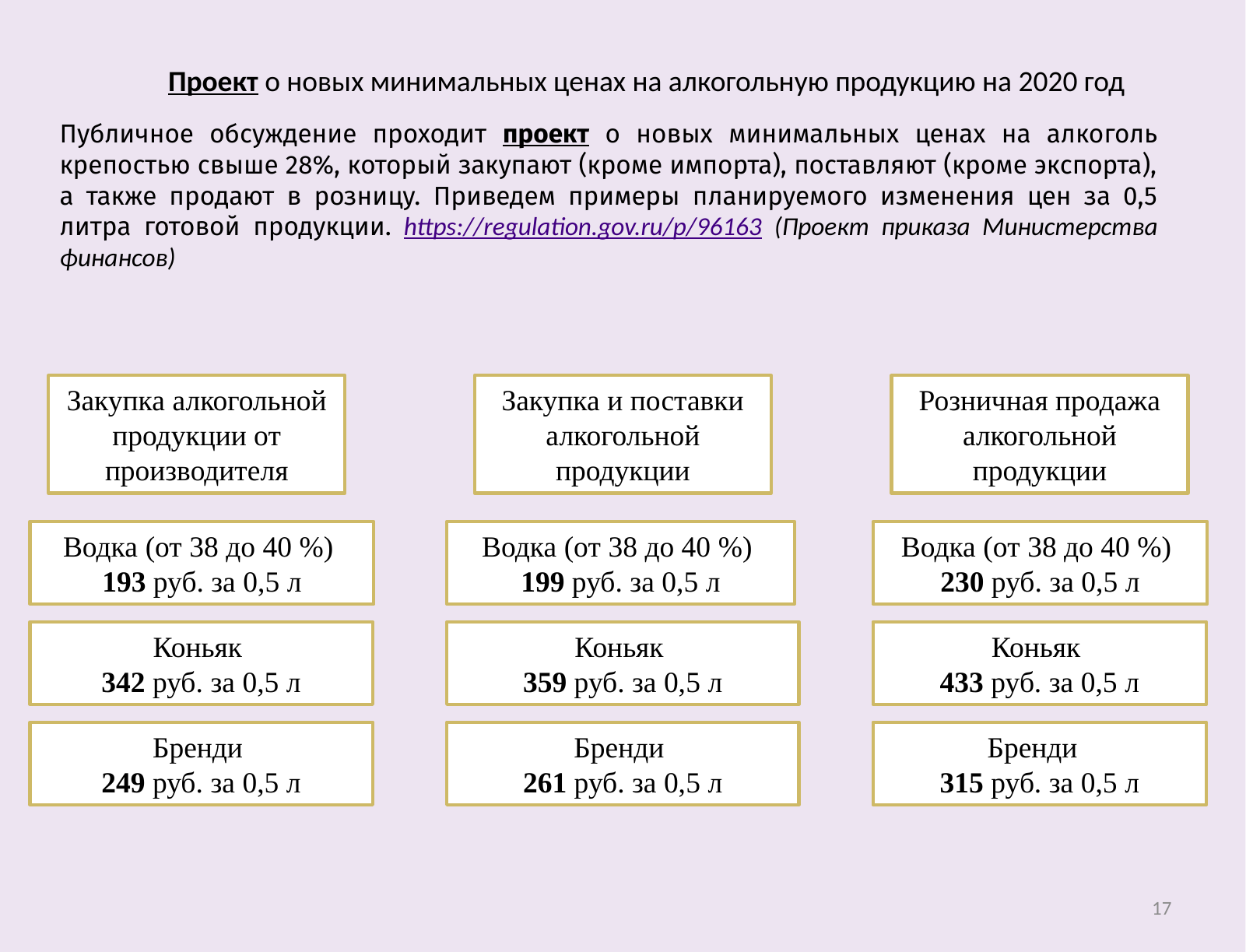

Проект о новых минимальных ценах на алкогольную продукцию на 2020 год
Публичное обсуждение проходит проект о новых минимальных ценах на алкоголь крепостью свыше 28%, который закупают (кроме импорта), поставляют (кроме экспорта), а также продают в розницу. Приведем примеры планируемого изменения цен за 0,5 литра готовой продукции. https://regulation.gov.ru/p/96163 (Проект приказа Министерства финансов)

Закупка алкогольной продукции от производителя
Закупка и поставки алкогольной продукции
Розничная продажа алкогольной продукции
Водка (от 38 до 40 %)
193 руб. за 0,5 л
Водка (от 38 до 40 %)
199 руб. за 0,5 л
Водка (от 38 до 40 %)
230 руб. за 0,5 л
Коньяк
342 руб. за 0,5 л
Коньяк
359 руб. за 0,5 л
Коньяк
433 руб. за 0,5 л
Бренди
249 руб. за 0,5 л
Бренди
261 руб. за 0,5 л
Бренди
315 руб. за 0,5 л
17